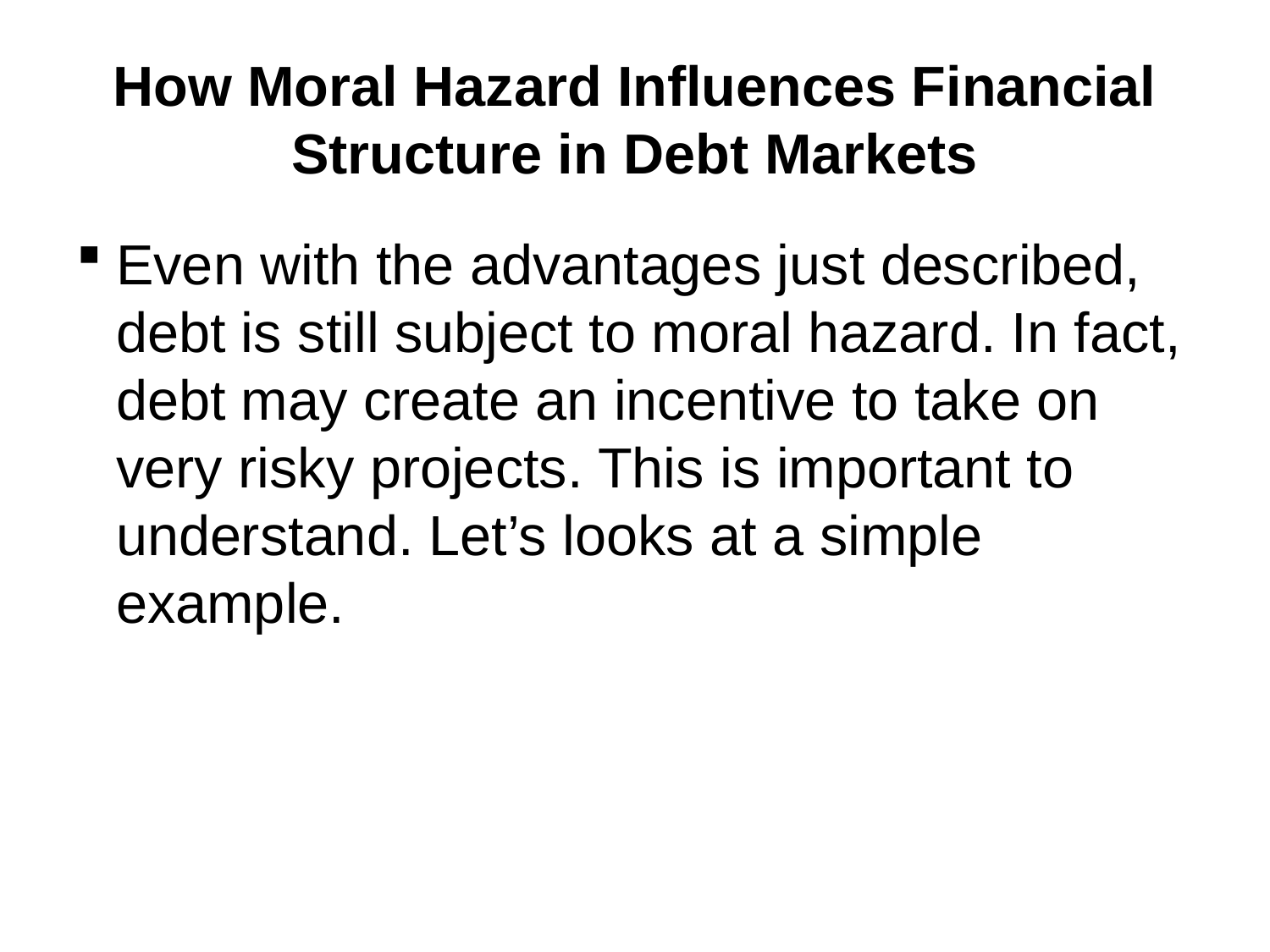

# How Moral Hazard Influences Financial Structure in Debt Markets
Even with the advantages just described, debt is still subject to moral hazard. In fact, debt may create an incentive to take on very risky projects. This is important to understand. Let’s looks at a simple example.